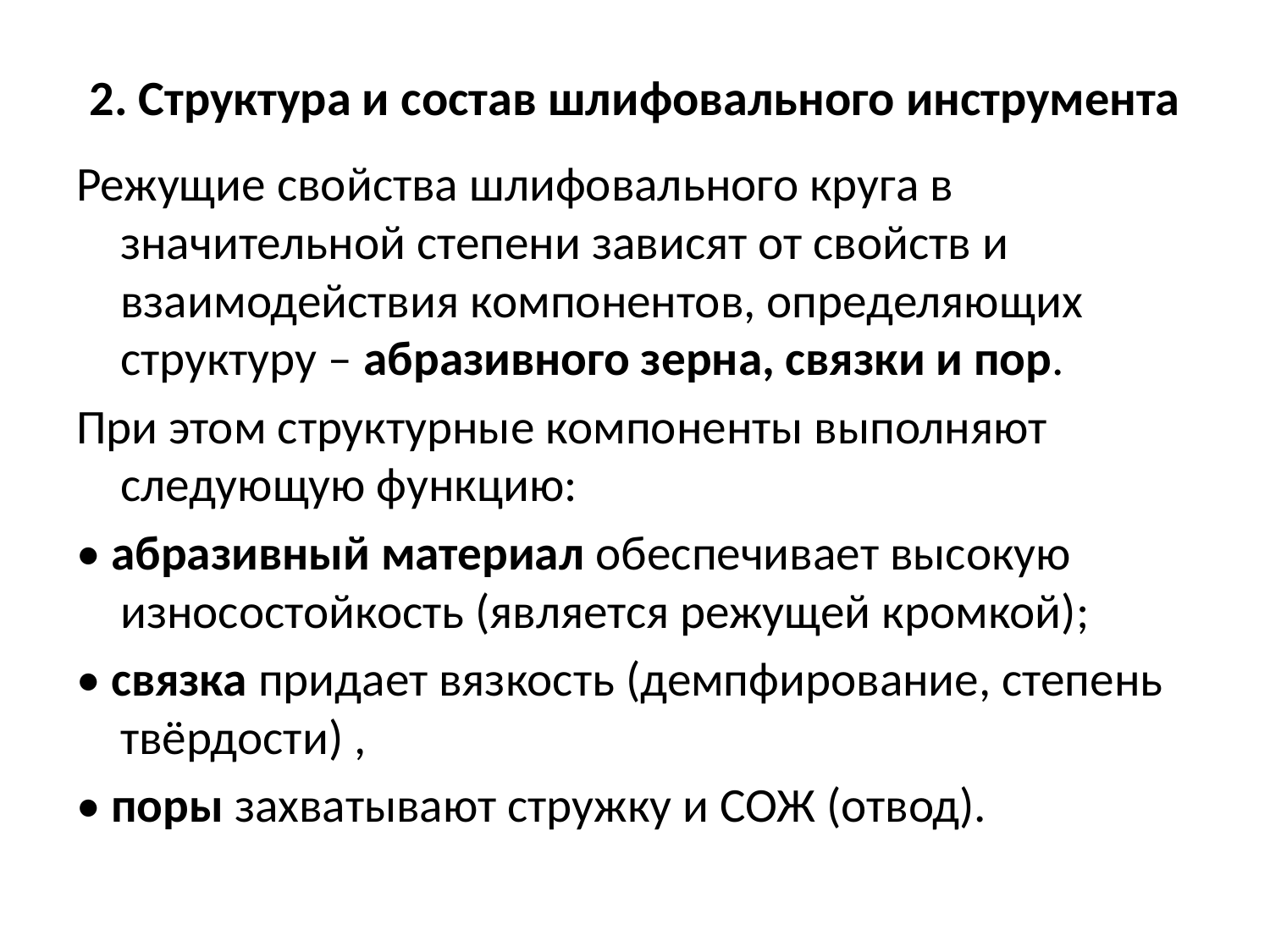

# 2. Структура и состав шлифовального инструмента
Режущие свойства шлифовального круга в значительной степени зависят от свойств и взаимодействия компонентов, определяющих структуру – абразивного зерна, связки и пор.
При этом структурные компоненты выполняют следующую функцию:
• абразивный материал обеспечивает высокую износостойкость (является режущей кромкой);
• связка придает вязкость (демпфирование, степень твёрдости) ,
• поры захватывают стружку и СОЖ (отвод).